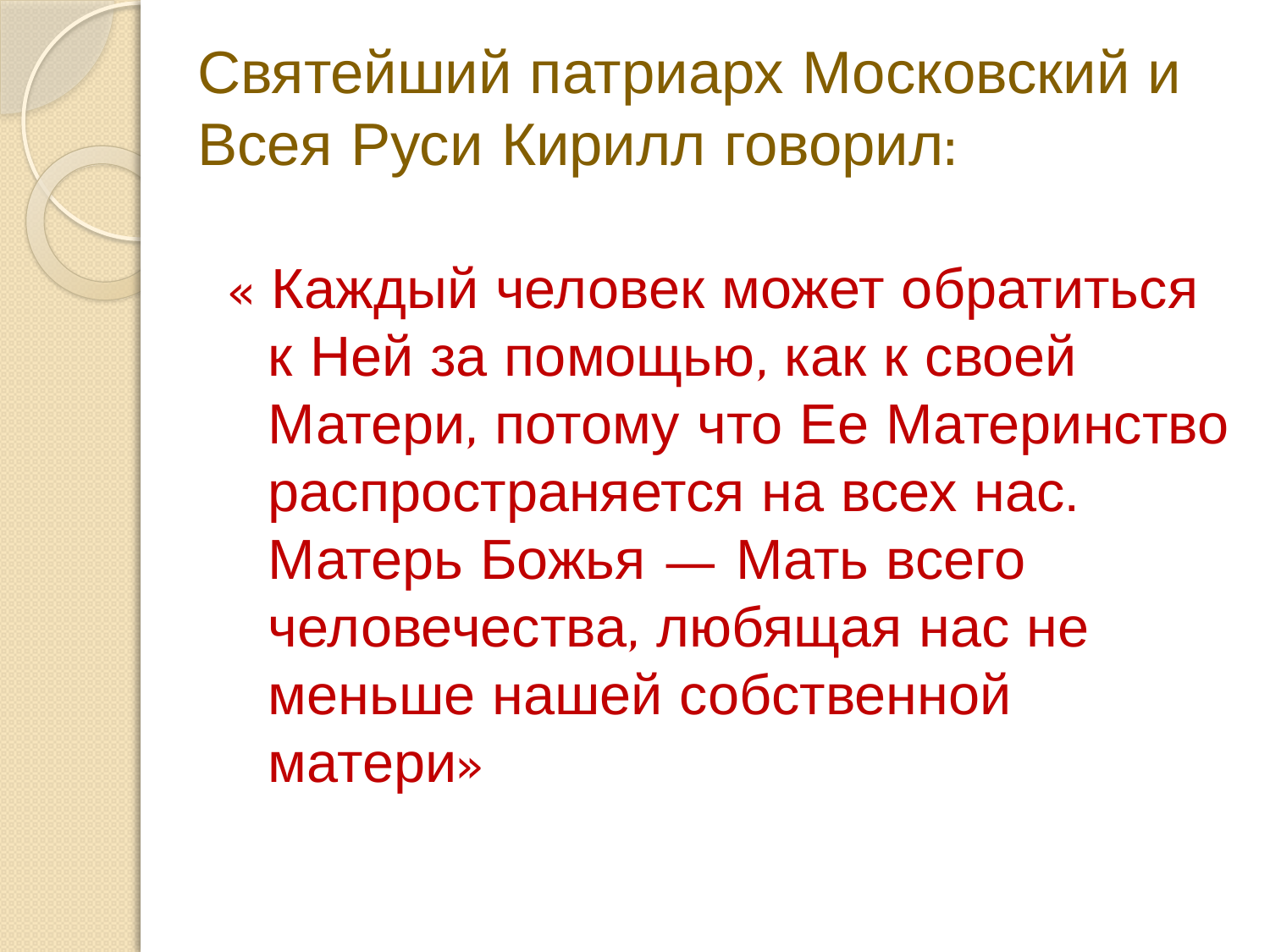

# Святейший патриарх Московский и Всея Руси Кирилл говорил:
« Каждый человек может обратиться к Ней за помощью, как к своей Матери, потому что Ее Материнство распространяется на всех нас. Матерь Божья — Мать всего человечества, любящая нас не меньше нашей собственной матери»